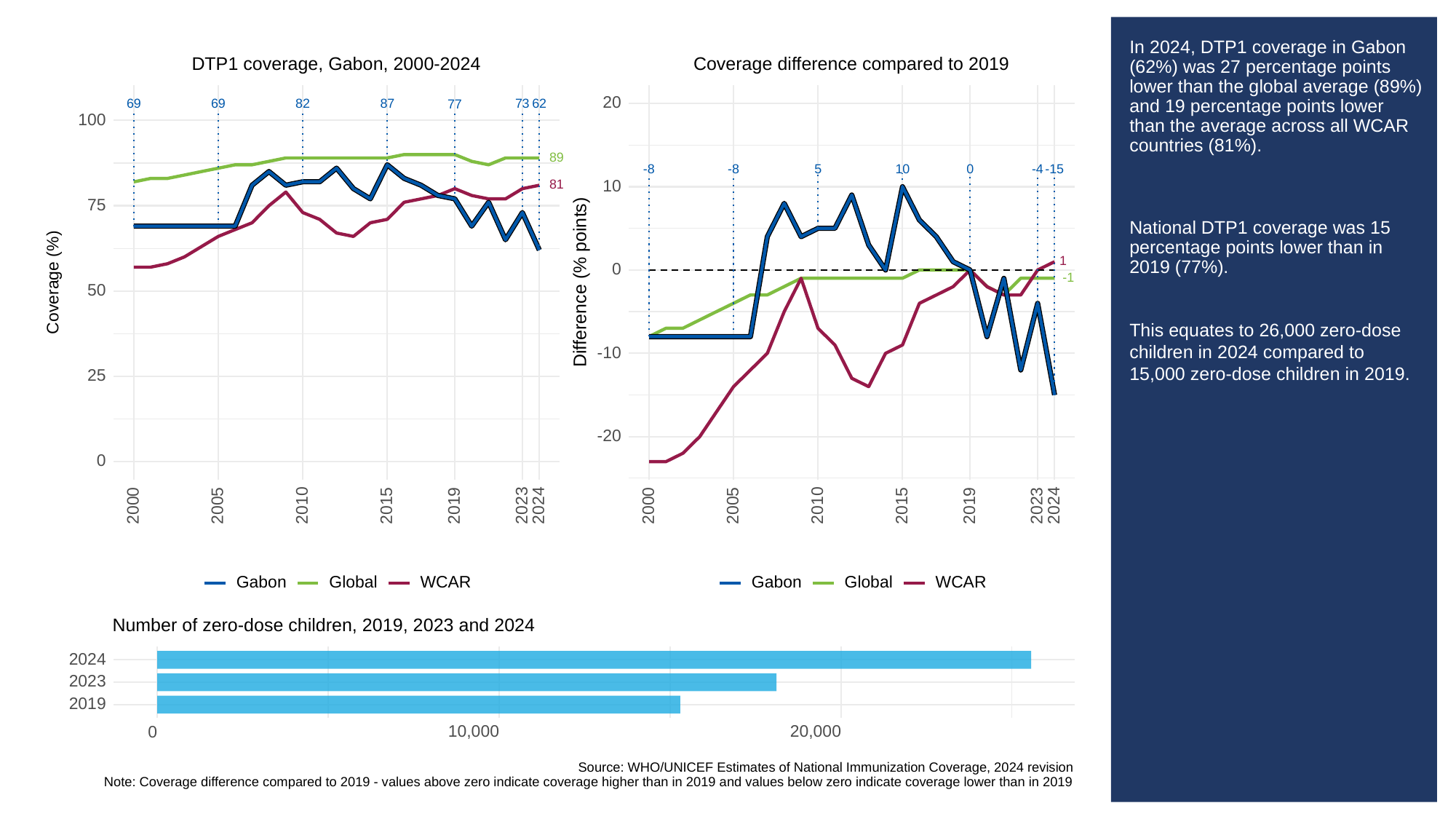

# In 2024, DTP1 coverage in Gabon (62%) was 27 percentage points lower than the global average (89%) and 19 percentage points lower than the average across all WCAR countries (81%).

National DTP1 coverage was 15 percentage points lower than in 2019 (77%).

This equates to 26,000 zero-dose children in 2024 compared to 15,000 zero-dose children in 2019.

DTP1 coverage, Gabon, 2000-2024
Coverage difference compared to 2019

20
73
69
69
82
87
62
77

100

89

-8
-8
10
0
-15
5
-4

81
10

75

1

0

-1
Difference (% points)
Coverage (%)
50

-10

25

-20

0

2023
2023
2000
2005
2010
2015
2019
2024
2000
2005
2010
2015
2019
2024
Gabon
Global
WCAR
Gabon
Global
WCAR

Number of zero-dose children, 2019, 2023 and 2024

2024

2023

2019

10,000
20,000
0
Source: WHO/UNICEF Estimates of National Immunization Coverage, 2024 revision
Note: Coverage difference compared to 2019 - values above zero indicate coverage higher than in 2019 and values below zero indicate coverage lower than in 2019